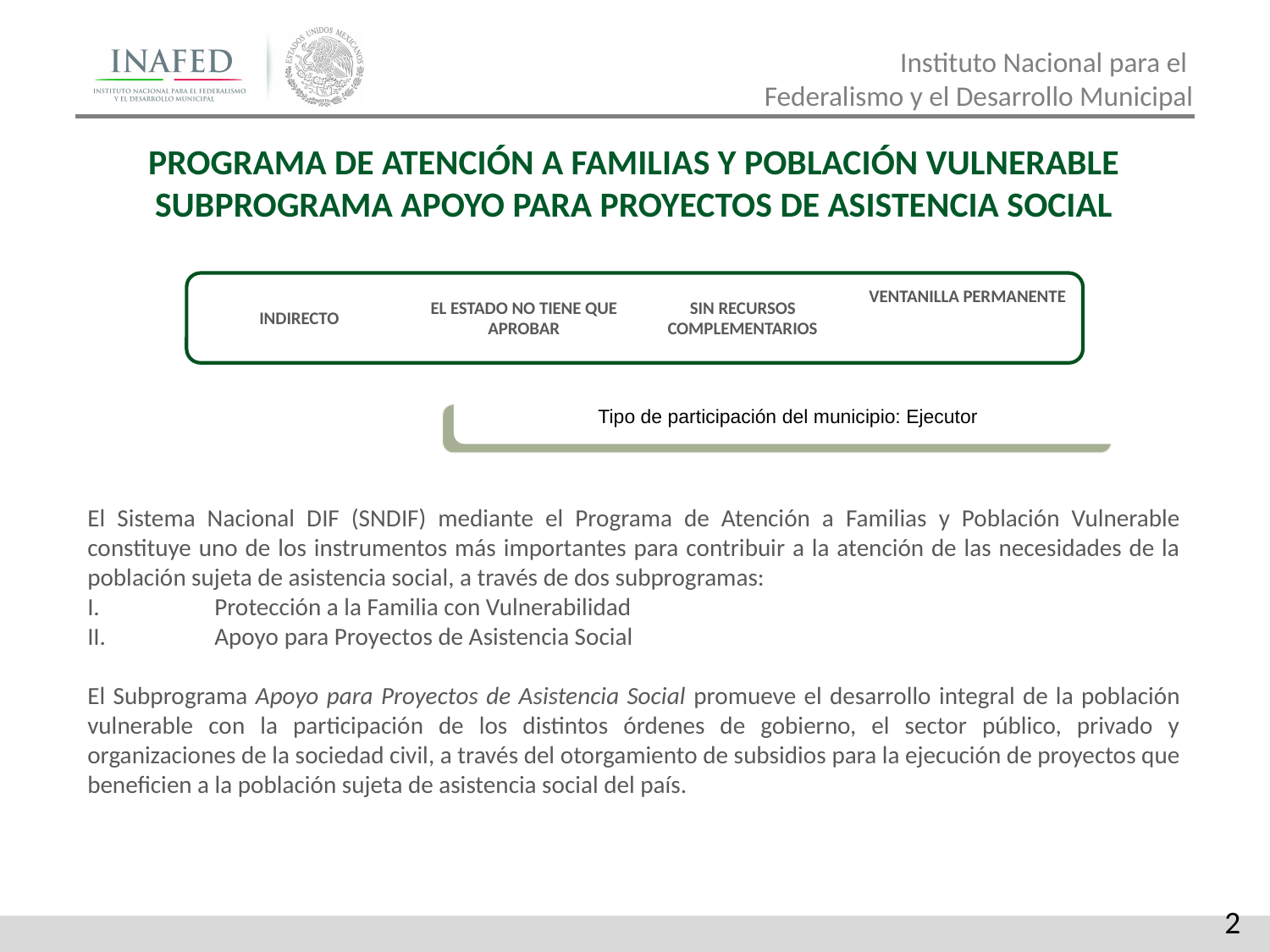

PROGRAMA DE ATENCIÓN A FAMILIAS Y POBLACIÓN VULNERABLE
SUBPROGRAMA APOYO PARA PROYECTOS DE ASISTENCIA SOCIAL

| INDIRECTO | EL ESTADO NO TIENE QUE APROBAR | SIN RECURSOS COMPLEMENTARIOS | VENTANILLA PERMANENTE |
| --- | --- | --- | --- |
Tipo de participación del municipio: Ejecutor
El Sistema Nacional DIF (SNDIF) mediante el Programa de Atención a Familias y Población Vulnerable constituye uno de los instrumentos más importantes para contribuir a la atención de las necesidades de la población sujeta de asistencia social, a través de dos subprogramas:
I.	Protección a la Familia con Vulnerabilidad
II.	Apoyo para Proyectos de Asistencia Social

El Subprograma Apoyo para Proyectos de Asistencia Social promueve el desarrollo integral de la población vulnerable con la participación de los distintos órdenes de gobierno, el sector público, privado y organizaciones de la sociedad civil, a través del otorgamiento de subsidios para la ejecución de proyectos que beneficien a la población sujeta de asistencia social del país.
2